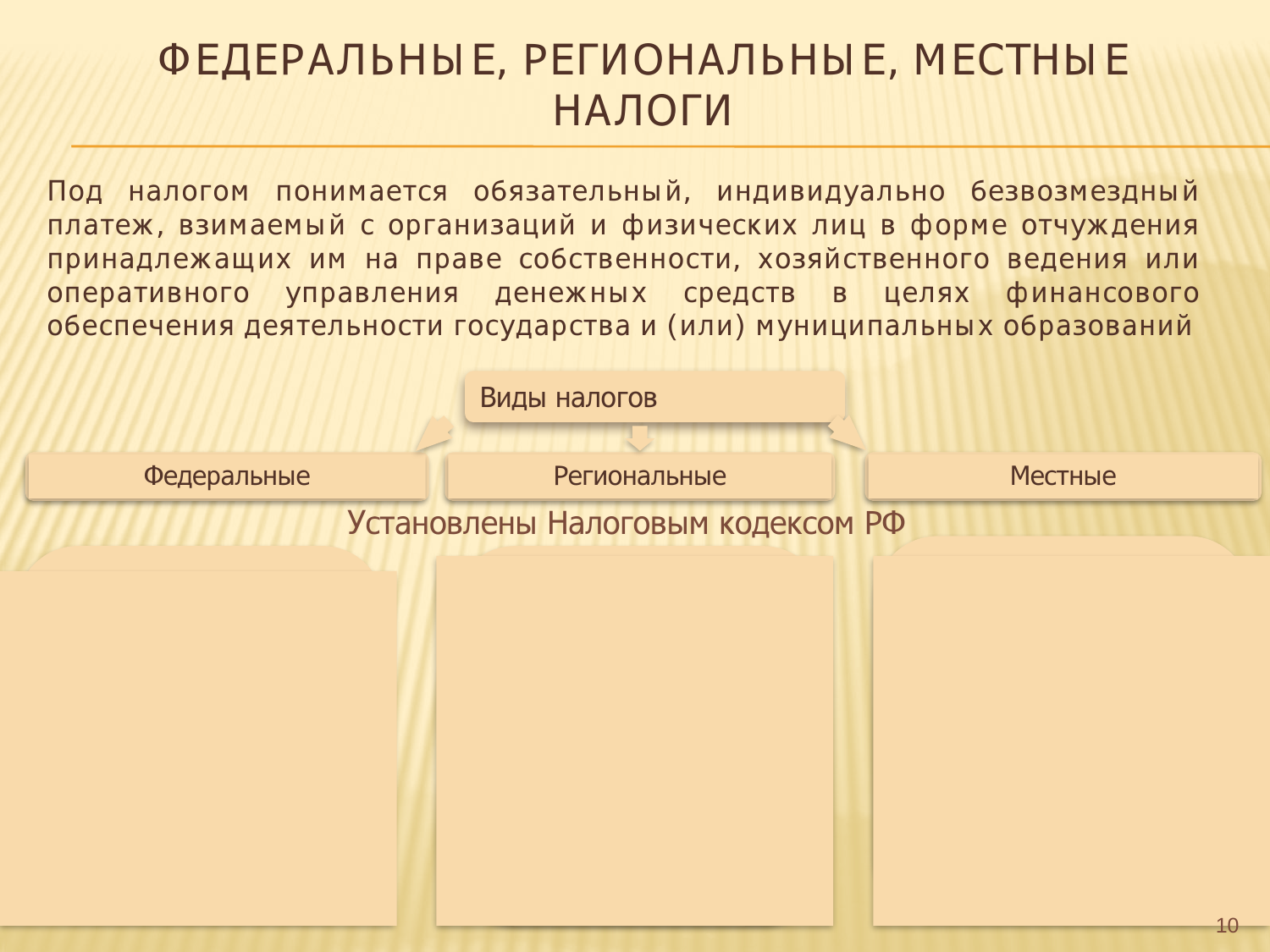

Федеральные, региональные, местные налоги
Под налогом понимается обязательный, индивидуально безвозмездный платеж, взимаемый с организаций и физических лиц в форме отчуждения принадлежащих им на праве собственности, хозяйственного ведения или оперативного управления денежных средств в целях финансового обеспечения деятельности государства и (или) муниципальных образований
Виды налогов

Федеральные

Региональные

Местные
Установлены Налоговым кодексом РФ
и нормативными актами представительных органов муниципальных образований и обязательны к уплате на территориях соответствующих муниципальных образований

- земельный налог
- налог на имущество
  физических лиц

и законами субъектов РФ и обязательны к уплате на территории субъектов РФ

- налог на имущество
  организаций
- транспортный налог
- налог на игорный
  бизнес

и обязательны к уплате на всей территории РФ

- налог на прибыль
  организаций
 налог на доходы
  физических лиц
 акцизы
 иные налоги

10